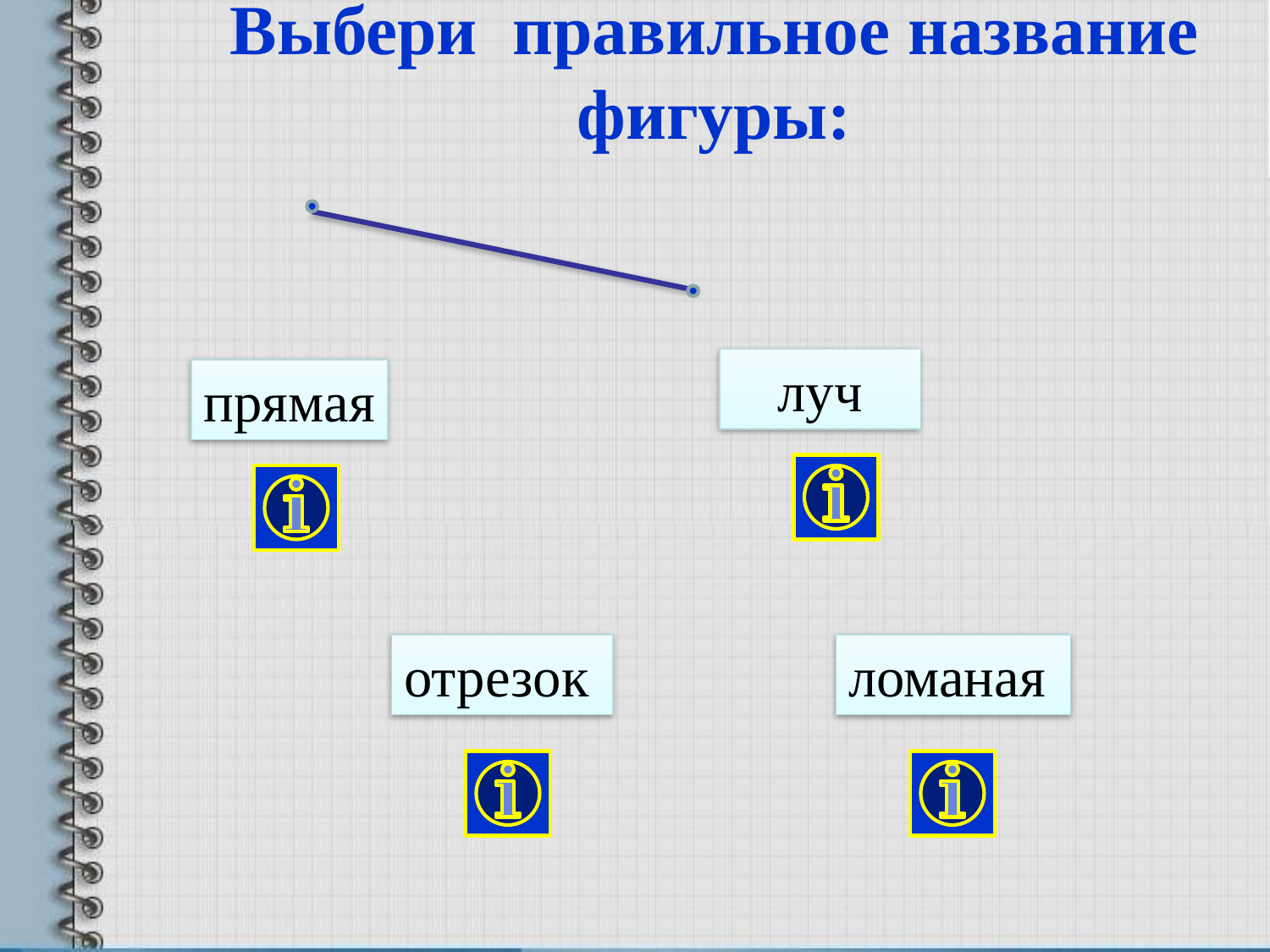

Выбери  правильное название фигуры:

луч
прямая

отрезок
ломаная